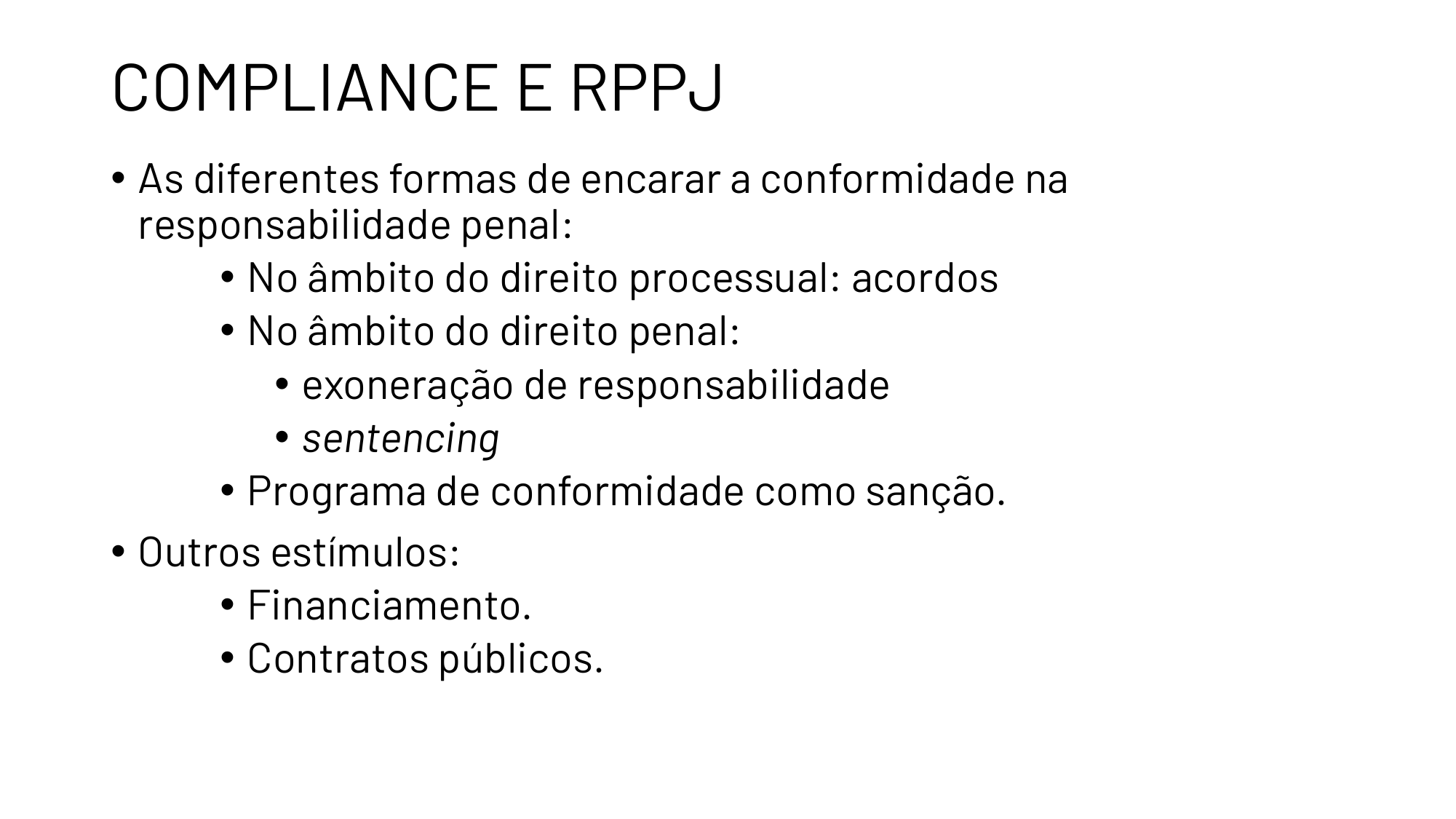

# COMPLIANCE E RPPJ
As diferentes formas de encarar a conformidade na responsabilidade penal:
No âmbito do direito processual: acordos
No âmbito do direito penal:
exoneração de responsabilidade
sentencing
Programa de conformidade como sanção.
Outros estímulos:
Financiamento.
Contratos públicos.